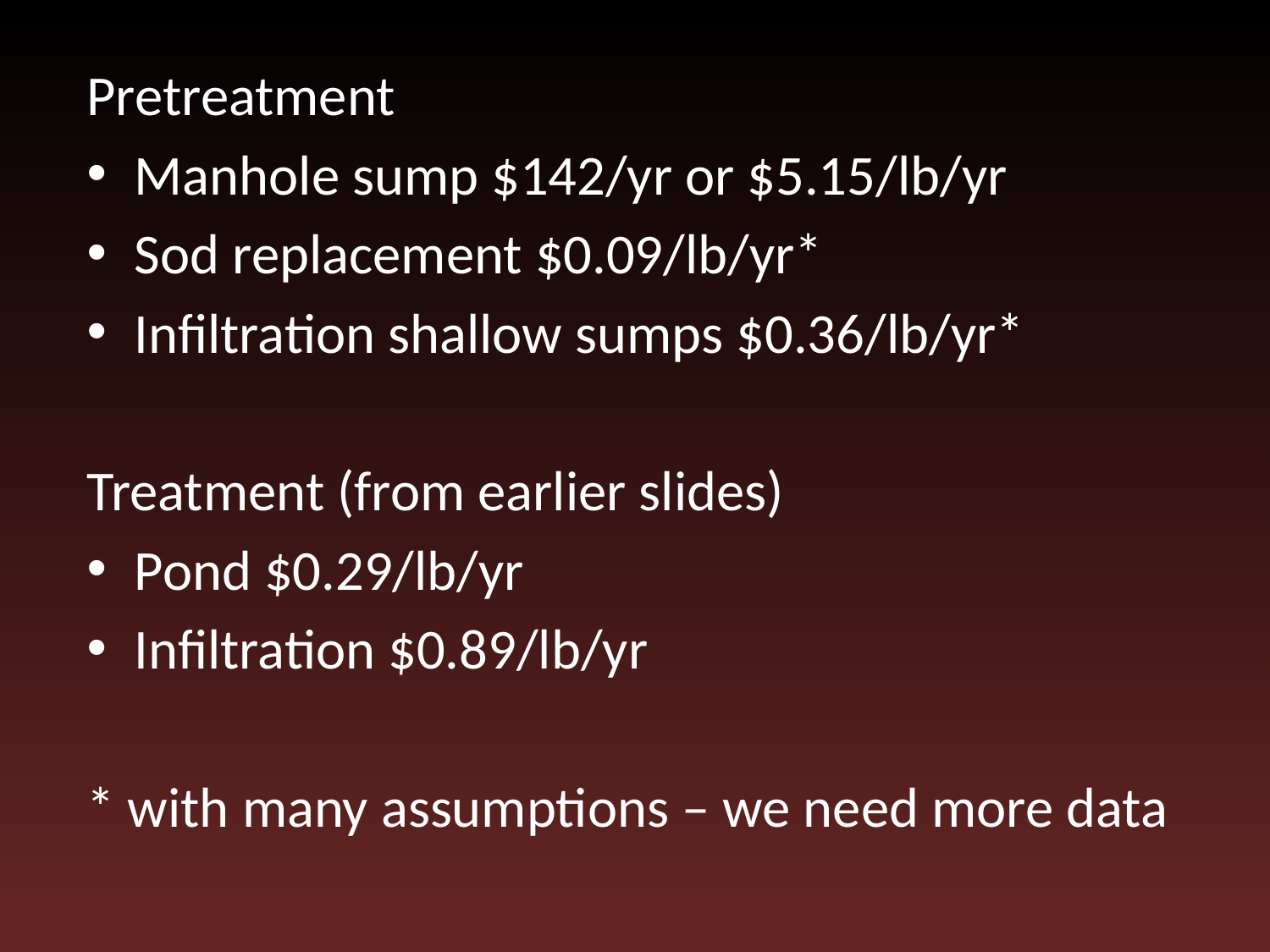

Pretreatment
Manhole sump $142/yr or $5.15/lb/yr
Sod replacement $0.09/lb/yr*
Infiltration shallow sumps $0.36/lb/yr*

Treatment (from earlier slides)
Pond $0.29/lb/yr
Infiltration $0.89/lb/yr

* with many assumptions – we need more data